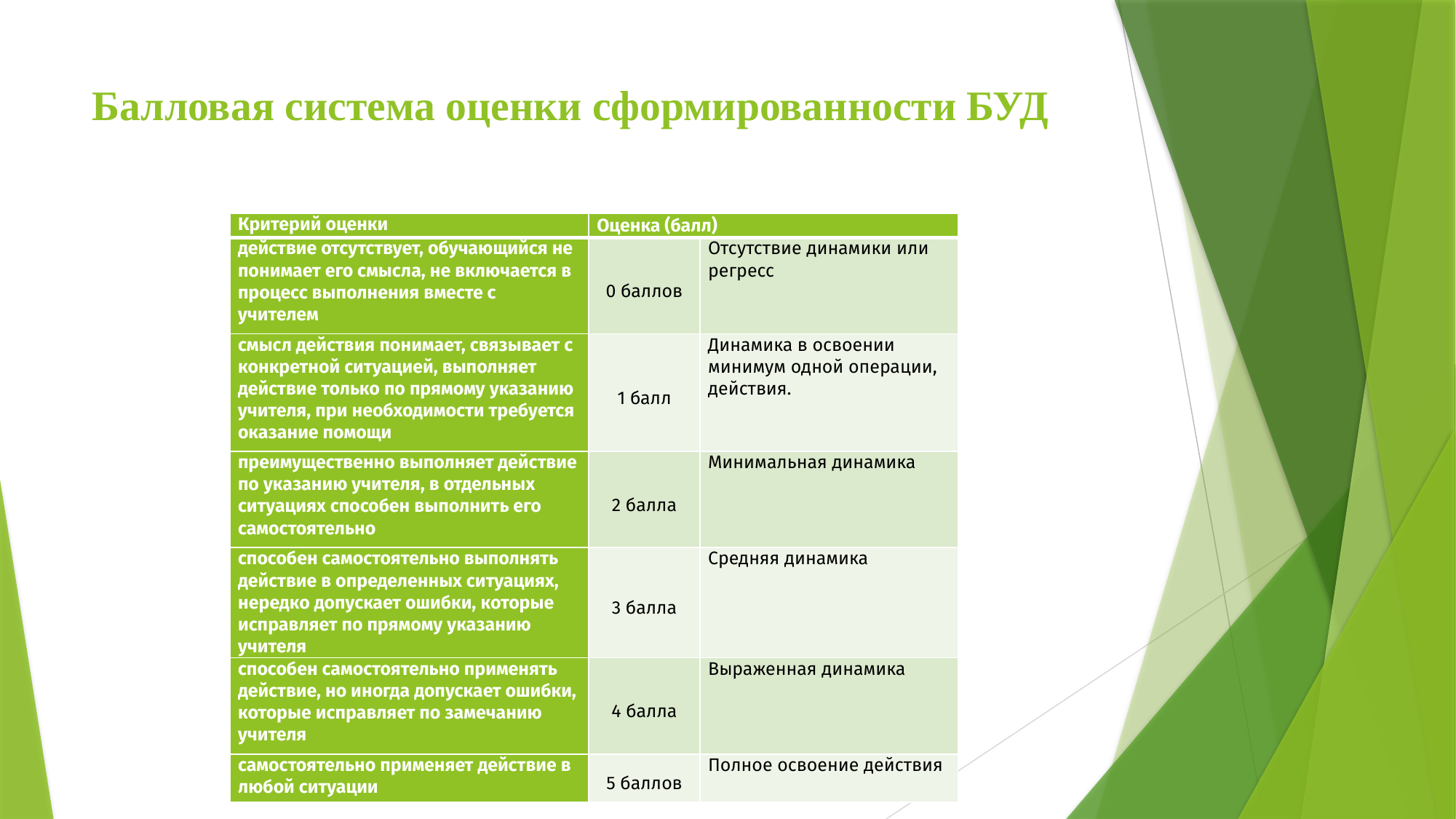

# Балловая система оценки сформированности БУД
| Критерий оценки | Оценка (балл) |  |
| --- | --- | --- |
| действие отсутствует, обучающийся не понимает его смысла, не включается в процесс выполнения вместе с учителем | 0 баллов | Отсутствие динамики или регресс |
| смысл действия понимает, связывает с конкретной ситуацией, выполняет действие только по прямому указанию учителя, при необходимости требуется оказание помощи | 1 балл | Динамика в освоении минимум одной операции, действия. |
| преимущественно выполняет действие по указанию учителя, в отдельных ситуациях способен выполнить его самостоятельно | 2 балла | Минимальная динамика |
| способен самостоятельно выполнять действие в определенных ситуациях, нередко допускает ошибки, которые исправляет по прямому указанию учителя | 3 балла | Средняя динамика |
| способен самостоятельно применять действие, но иногда допускает ошибки, которые исправляет по замечанию учителя | 4 балла | Выраженная динамика |
| самостоятельно применяет действие в любой ситуации | 5 баллов | Полное освоение действия |